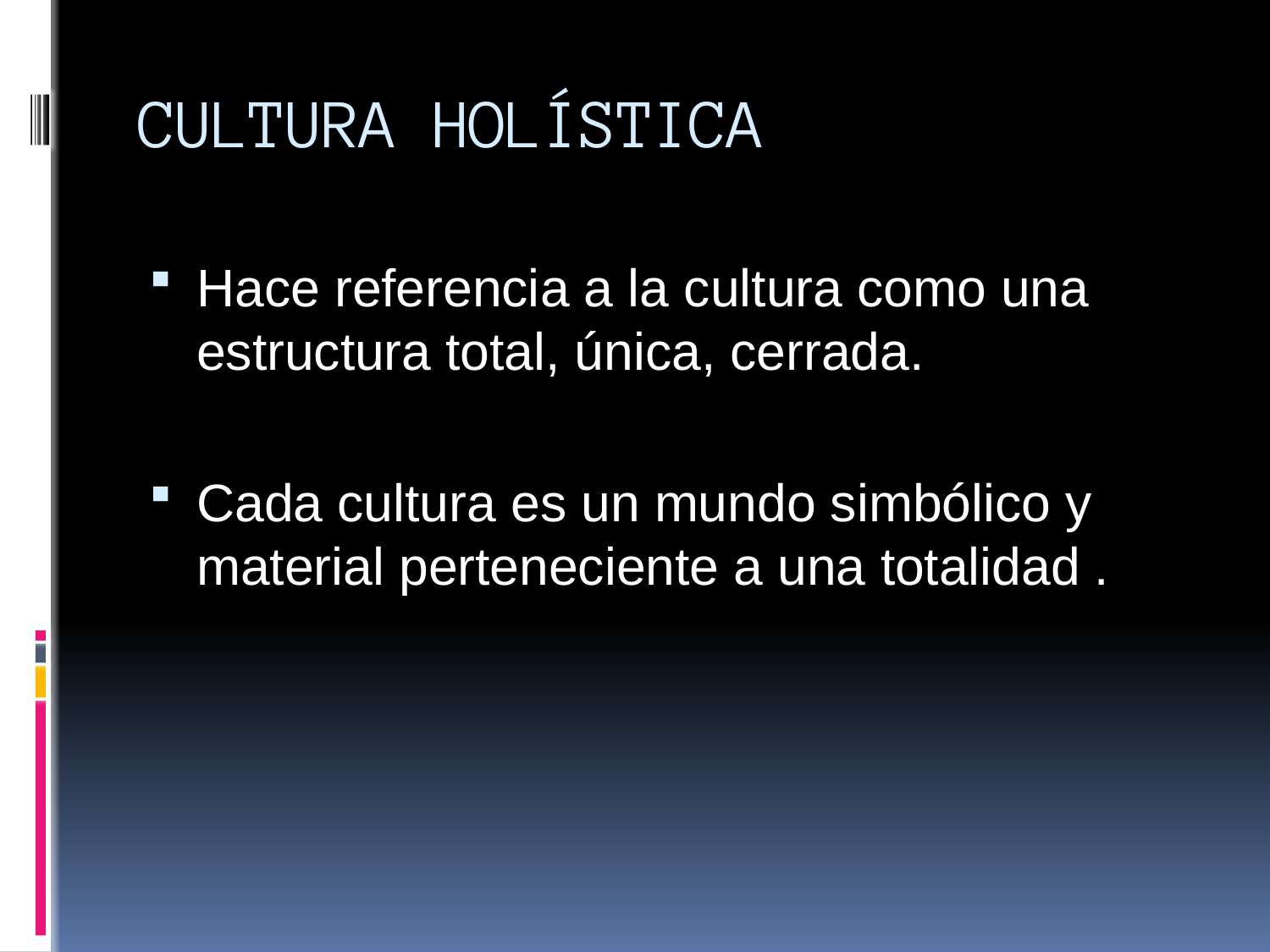

# CULTURA HOLÍSTICA
Hace referencia a la cultura como una estructura total, única, cerrada.

Cada cultura es un mundo simbólico y material perteneciente a una totalidad .